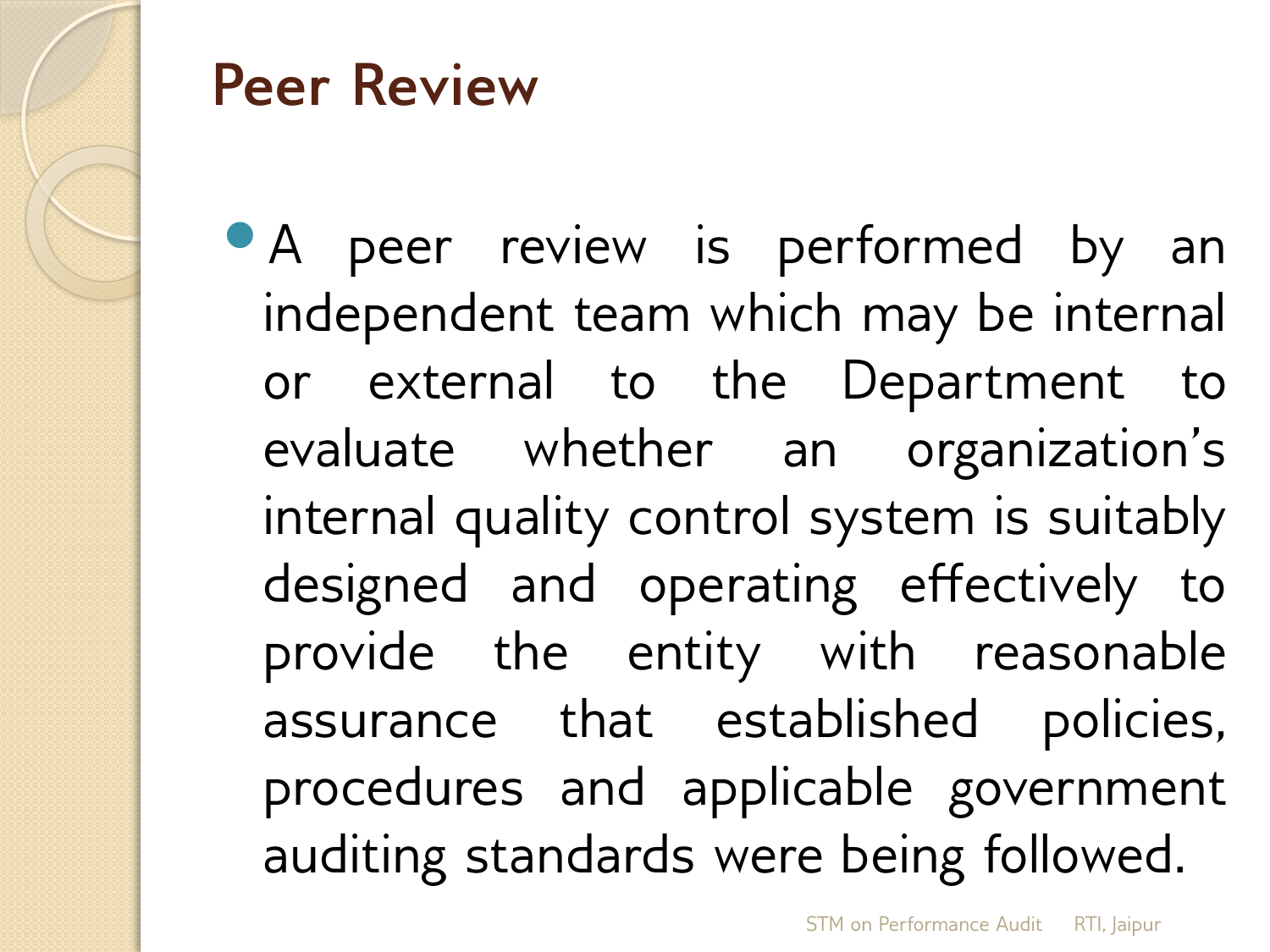

# Peer Review
A peer review is performed by an independent team which may be internal or external to the Department to evaluate whether an organization’s internal quality control system is suitably designed and operating effectively to provide the entity with reasonable assurance that established policies, procedures and applicable government auditing standards were being followed.
STM on Performance Audit     RTI, Jaipur